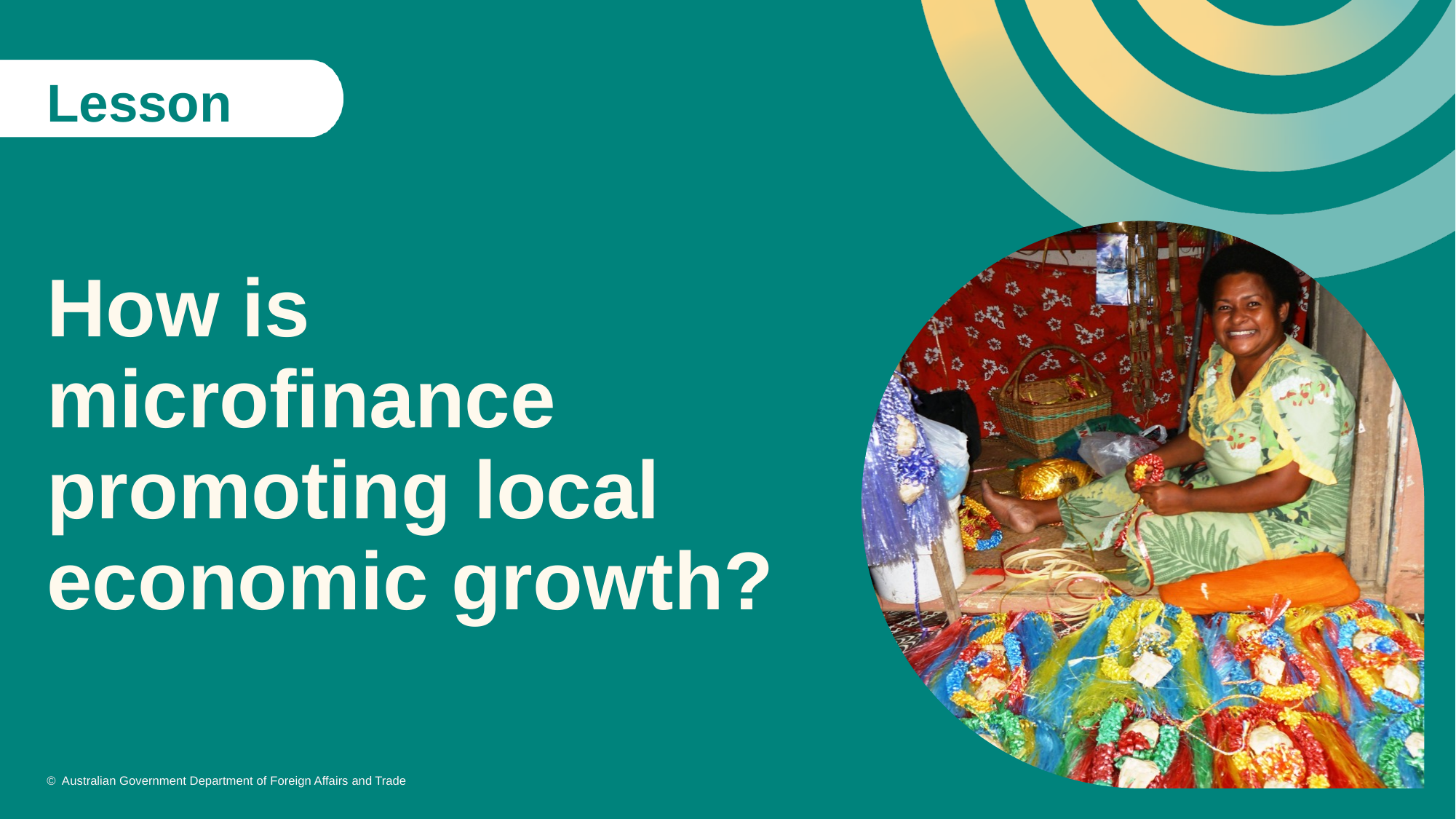

Lesson 3
# How is microfinance promoting local economic growth?